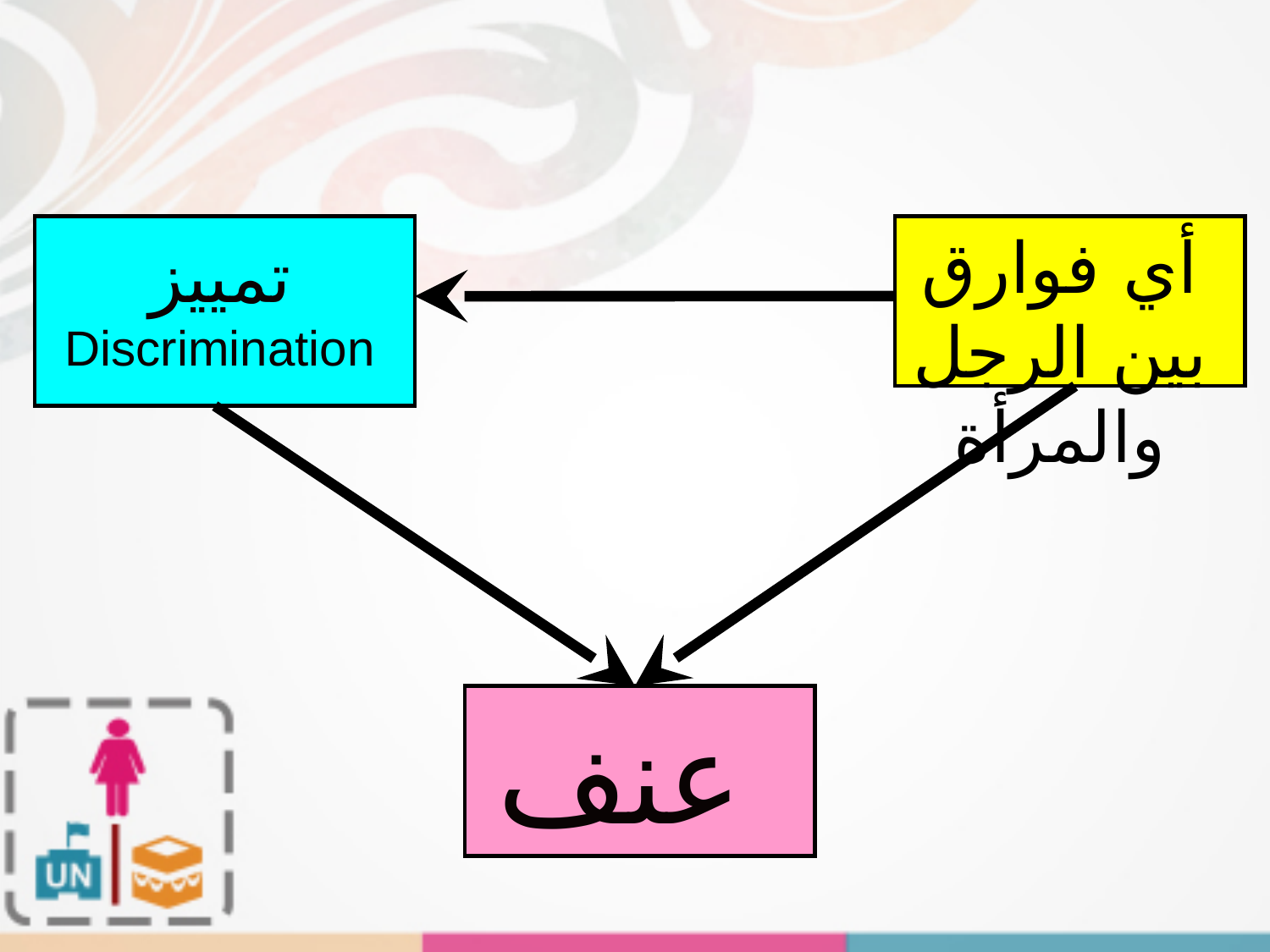

أي فوارق بين الرجل والمرأة

تمييز
Discrimination

عنف